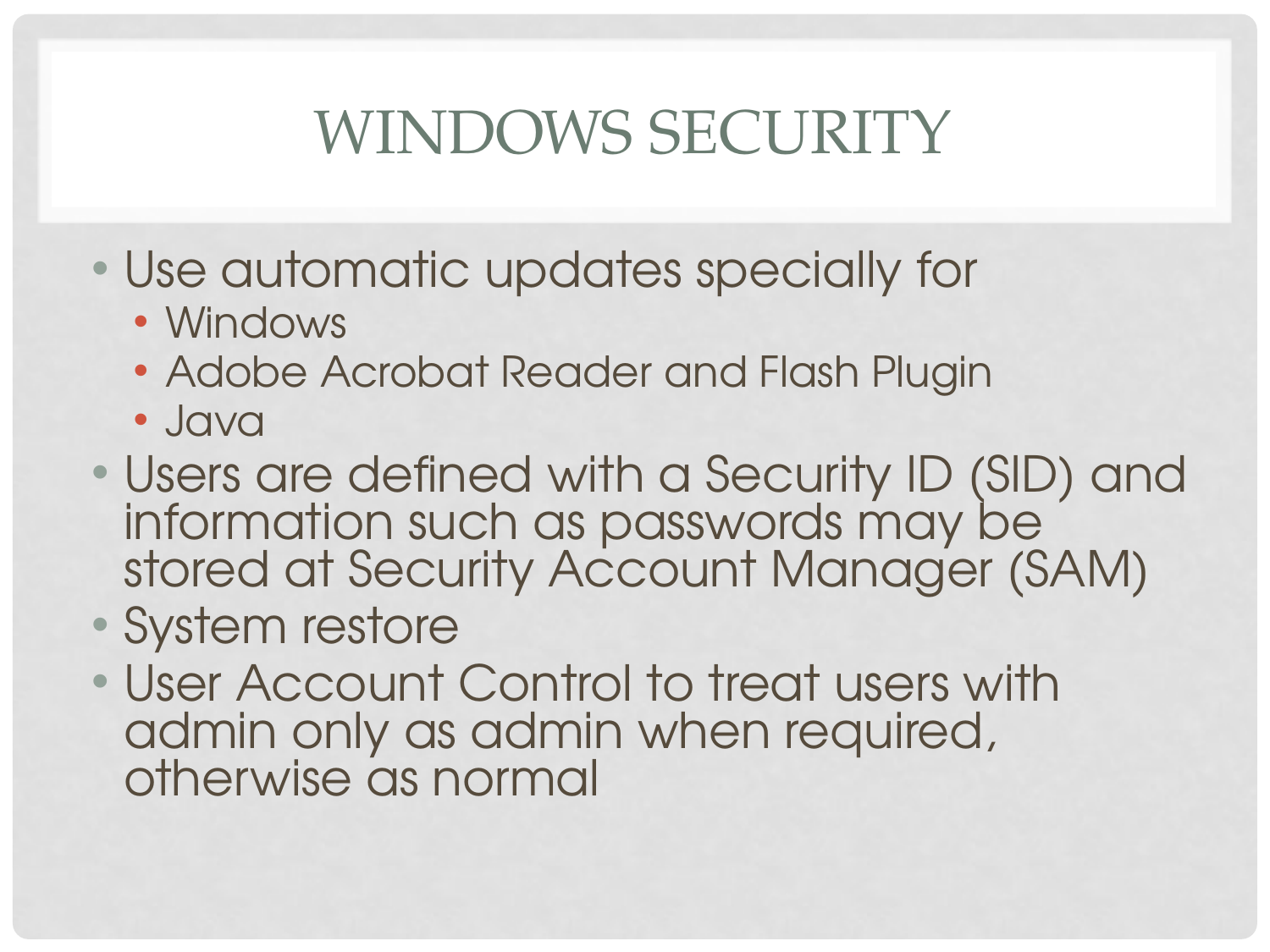

# Windows Security
Use automatic updates specially for
Windows
Adobe Acrobat Reader and Flash Plugin
Java
Users are defined with a Security ID (SID) and information such as passwords may be stored at Security Account Manager (SAM)
System restore
User Account Control to treat users with admin only as admin when required, otherwise as normal